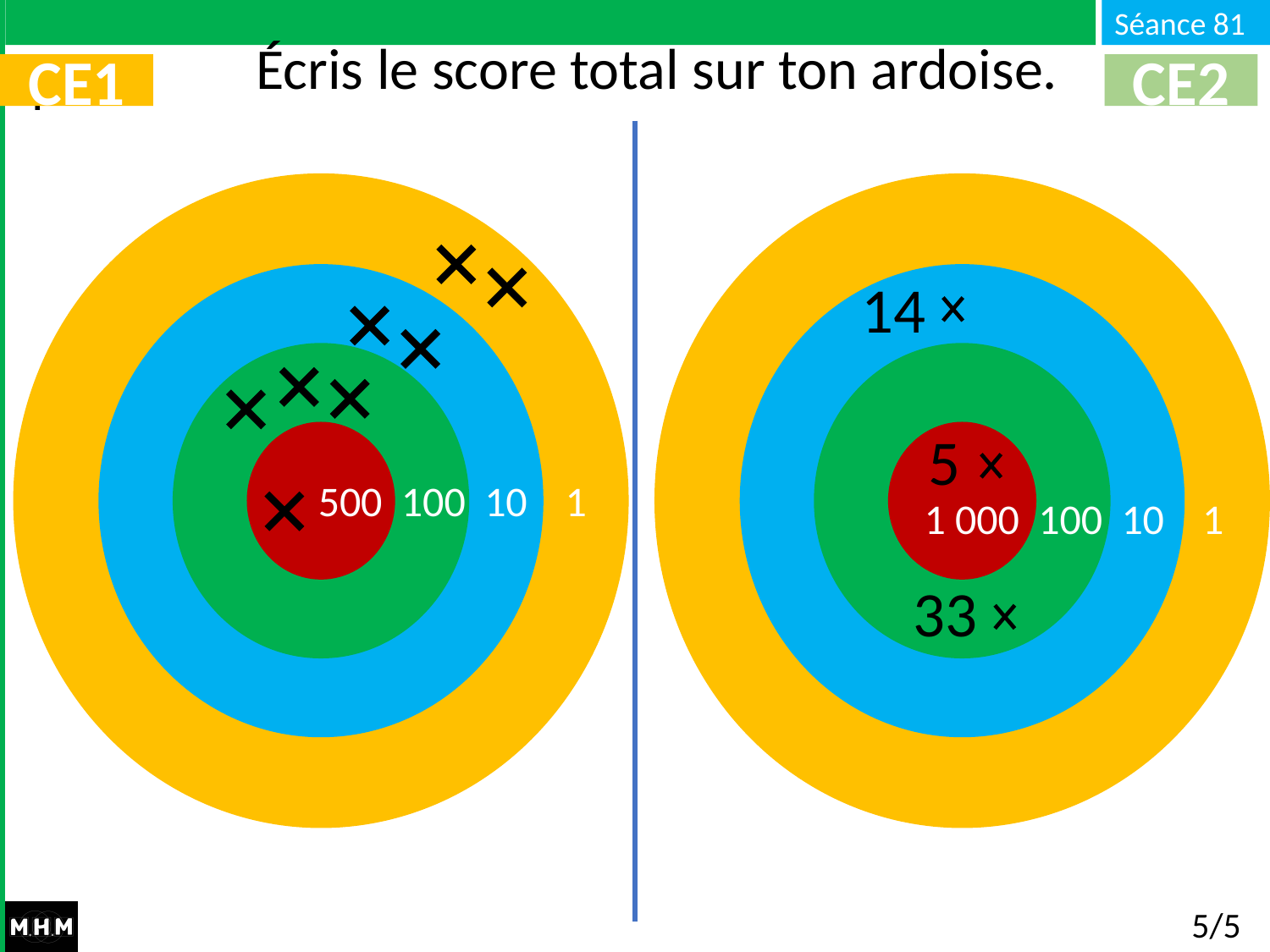

# Écris le score total sur ton ardoise.
CE1
CE2

14

  5

500  100  10    1

1 000  100  10    1
33

5/5